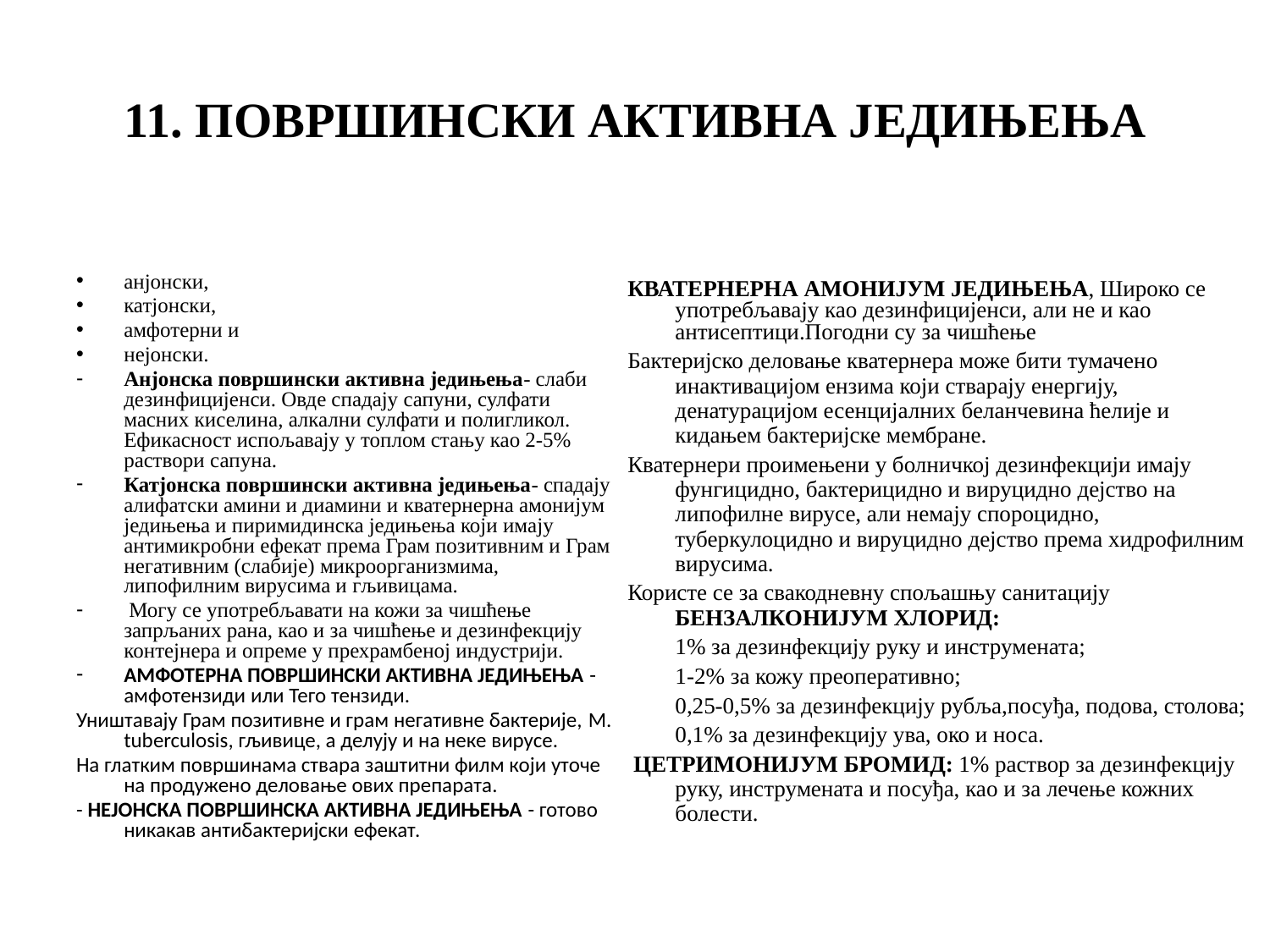

# 11. ПОВРШИНСКИ АКТИВНА ЈЕДИЊЕЊА
анјонски,
катјонски,
амфотерни и
нејонски.
Анјонска површински активна једињења- слаби дезинфицијенси. Овде спадају сапуни, сулфати масних киселина, алкални сулфати и полигликол. Ефикасност испољавају у топлом стању као 2-5% раствори сапуна.
Катјонска површински активна једињења- спадају алифатски амини и диамини и кватернерна амонијум једињења и пиримидинска једињења који имају антимикробни ефекат према Грам позитивним и Грам негативним (слабије) микроорганизмима, липофилним вирусима и гљивицама.
 Могу се употребљавати на кожи за чишћење запрљаних рана, као и за чишћење и дезинфекцију контејнера и опреме у прехрамбеној индустрији.
АМФОТЕРНА ПОВРШИНСКИ АКТИВНА ЈЕДИЊЕЊА -амфотензиди или Тего тензиди.
Уништавају Грам позитивне и грам негативне бактерије, M. tuberculosis, гљивице, а делују и на неке вирусе.
На глатким површинама ствара заштитни филм који уточе на продужено деловање ових препарата.
- НЕЈОНСКА ПОВРШИНСКА АКТИВНА ЈЕДИЊЕЊА - готово никакав антибактеријски ефекат.

КВАТЕРНЕРНА АМОНИЈУМ ЈЕДИЊЕЊА, Широко се употребљавају као дезинфицијенси, али не и као антисептици.Погодни су за чишћење
Бактеријско деловање кватернера може бити тумачено инактивацијом ензима који стварају енергију, денатурацијом есенцијалних беланчевина ћелије и кидањем бактеријске мембране.
Кватернери проимењени у болничкој дезинфекцији имају фунгицидно, бактерицидно и вируцидно дејство на липофилне вирусе, али немају спороцидно, туберкулоцидно и вируцидно дејство према хидрофилним вирусима.
Користе се за свакодневну спољашњу санитацију БЕНЗАЛКОНИЈУМ ХЛОРИД:
	1% за дезинфекцију руку и инструмената;
	1-2% за кожу преоперативно;
	0,25-0,5% за дезинфекцију рубља,посуђа, подова, столова;
	0,1% за дезинфекцију ува, око и носа.
 ЦЕТРИМОНИЈУМ БРОМИД: 1% раствор за дезинфекцију руку, инструмената и посуђа, као и за лечење кожних болести.